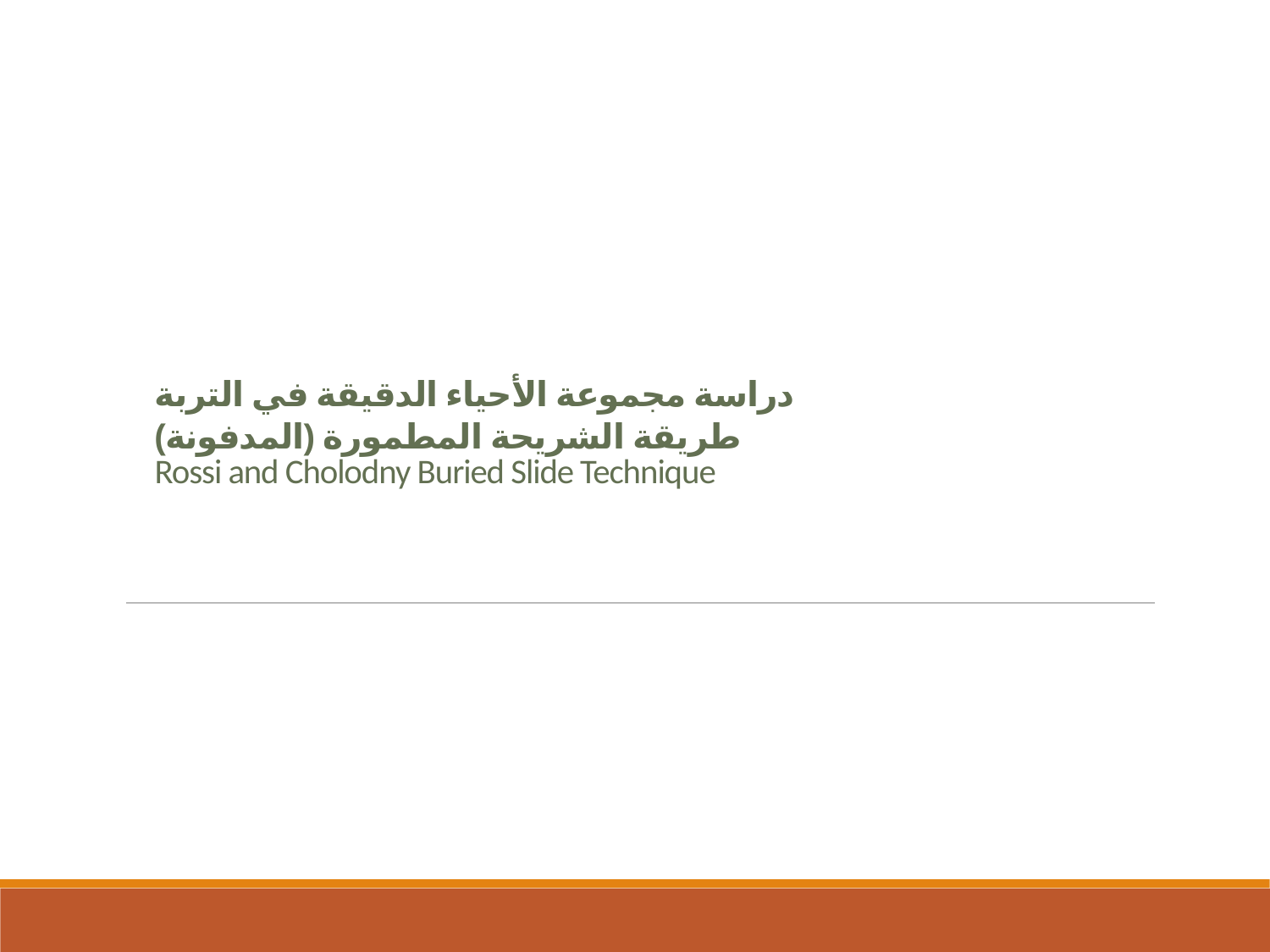

# دراسة مجموعة الأحياء الدقيقة في التربة طريقة الشريحة المطمورة (المدفونة) Rossi and Cholodny Buried Slide Technique